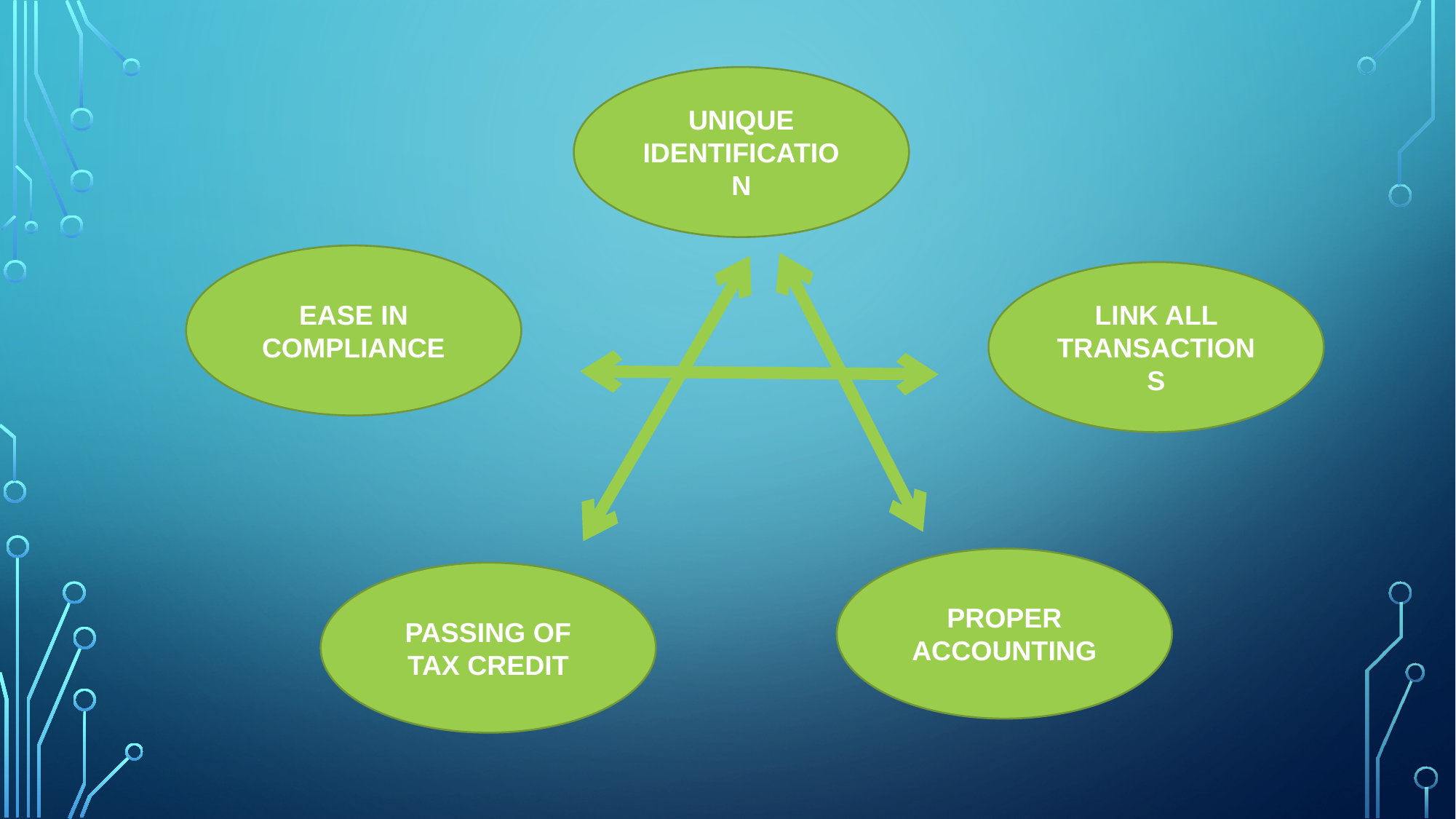

UNIQUE IDENTIFICATION
EASE IN COMPLIANCE
LINK ALL TRANSACTIONS
PROPER ACCOUNTING
PASSING OF TAX CREDIT